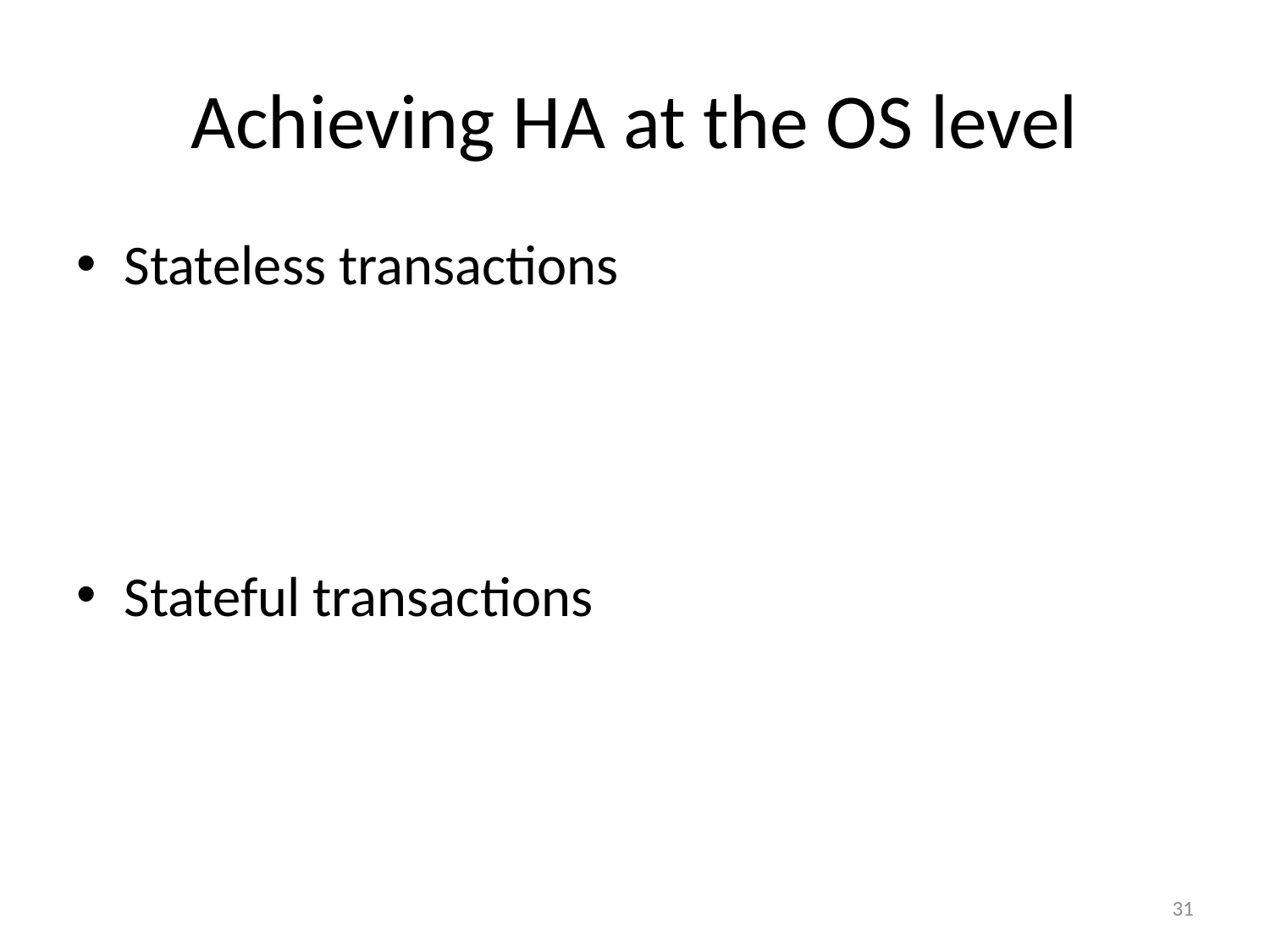

# Achieving HA at the OS level
Stateless transactions

Stateful transactions

31